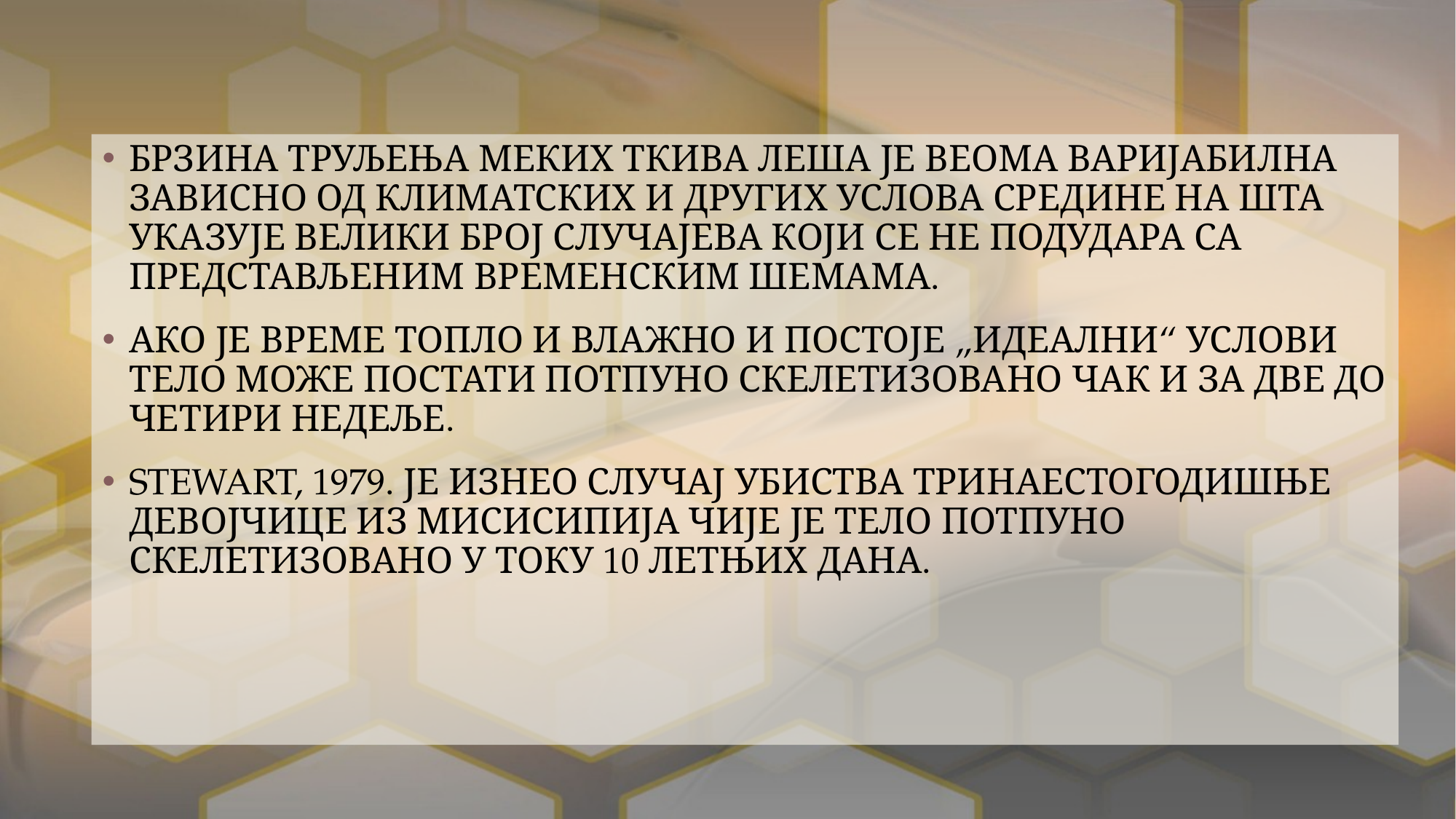

БРЗИНА ТРУЉЕЊА МЕКИХ ТКИВА ЛЕША ЈЕ ВЕОМА ВАРИЈАБИЛНА ЗАВИСНО ОД КЛИМАТСКИХ И ДРУГИХ УСЛОВА СРЕДИНЕ НА ШТА УКАЗУЈЕ ВЕЛИКИ БРОЈ СЛУЧАЈЕВА КОЈИ СЕ НЕ ПОДУДАРА СА ПРЕДСТАВЉЕНИМ ВРЕМЕНСКИМ ШЕМАМА.
АКО ЈЕ ВРЕМЕ ТОПЛО И ВЛАЖНО И ПОСТОЈЕ „ИДЕАЛНИ“ УСЛОВИ ТЕЛО МОЖЕ ПОСТАТИ ПОТПУНО СКЕЛЕТИЗОВАНО ЧАК И ЗА ДВЕ ДО ЧЕТИРИ НЕДЕЉЕ.
STEWART, 1979. ЈЕ ИЗНЕО СЛУЧАЈ УБИСТВА ТРИНАЕСТОГОДИШЊЕ ДЕВОЈЧИЦЕ ИЗ МИСИСИПИЈА ЧИЈЕ ЈЕ ТЕЛО ПОТПУНО СКЕЛЕТИЗОВАНО У ТОКУ 10 ЛЕТЊИХ ДАНА.